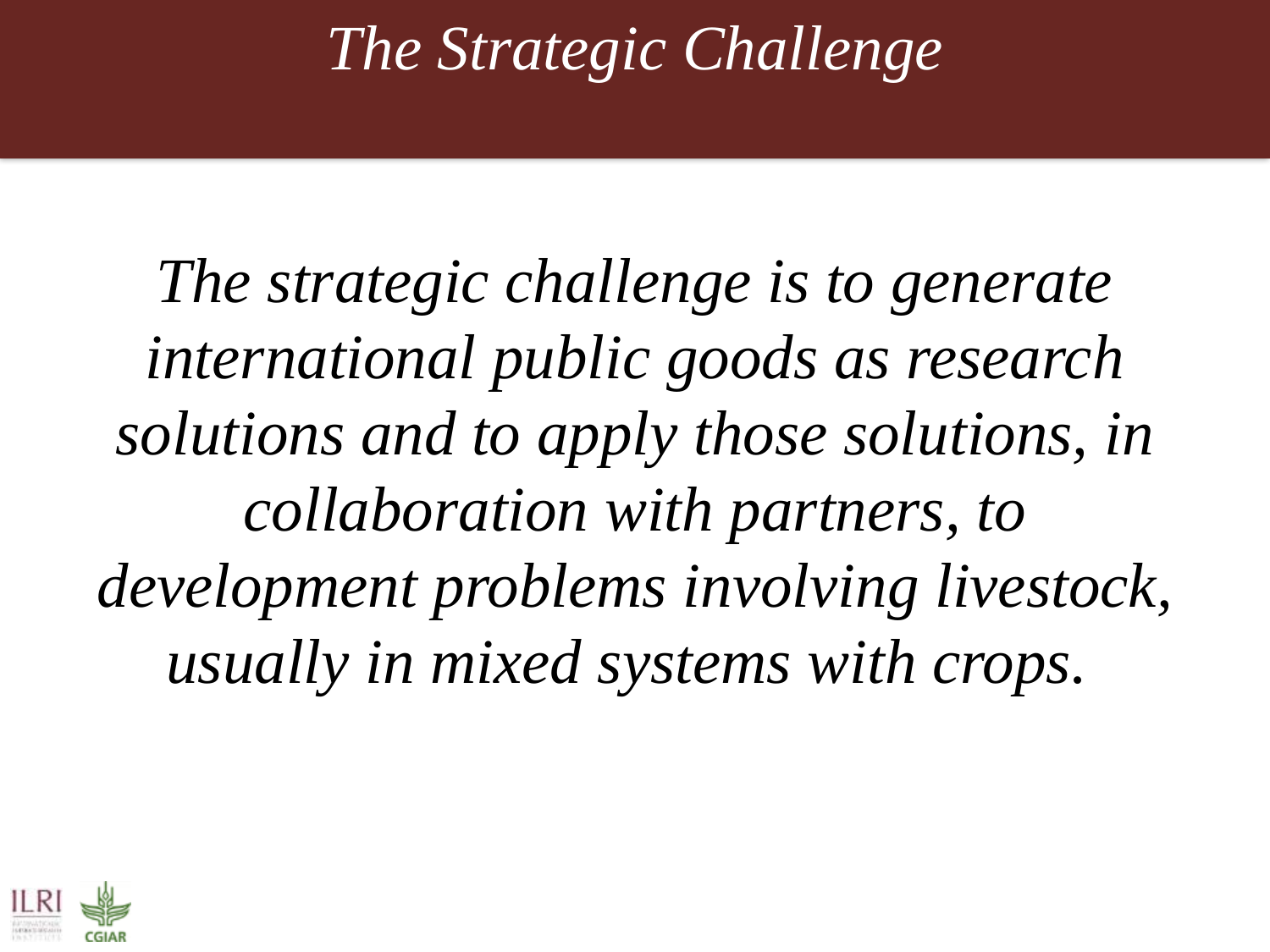

# The Strategic Challenge
The strategic challenge is to generate international public goods as research solutions and to apply those solutions, in collaboration with partners, to development problems involving livestock, usually in mixed systems with crops.